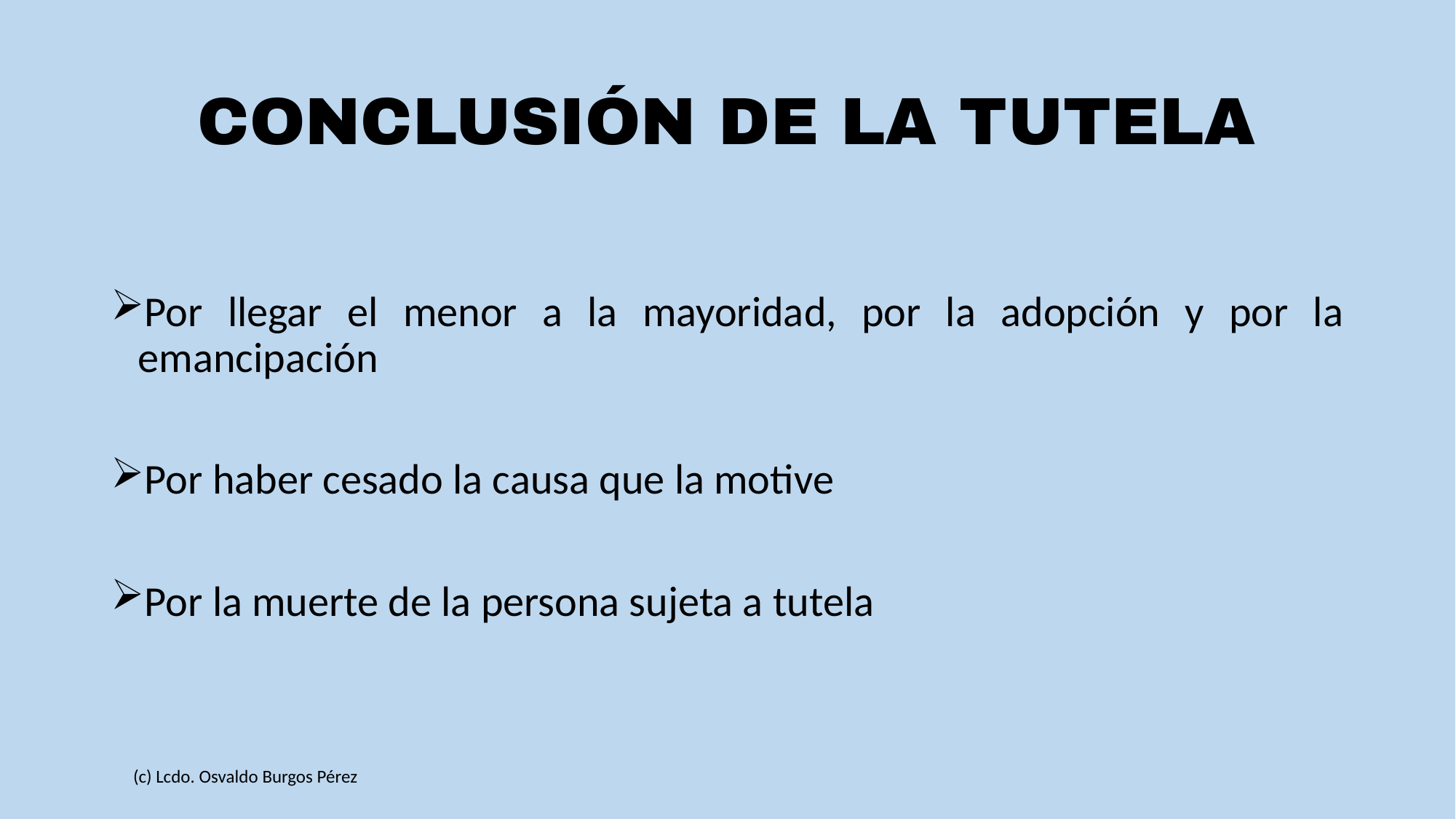

# CONCLUSIÓN DE LA TUTELA

Por llegar el menor a la mayoridad, por la adopción y por la emancipación

Por haber cesado la causa que la motive

Por la muerte de la persona sujeta a tutela
(c) Lcdo. Osvaldo Burgos Pérez